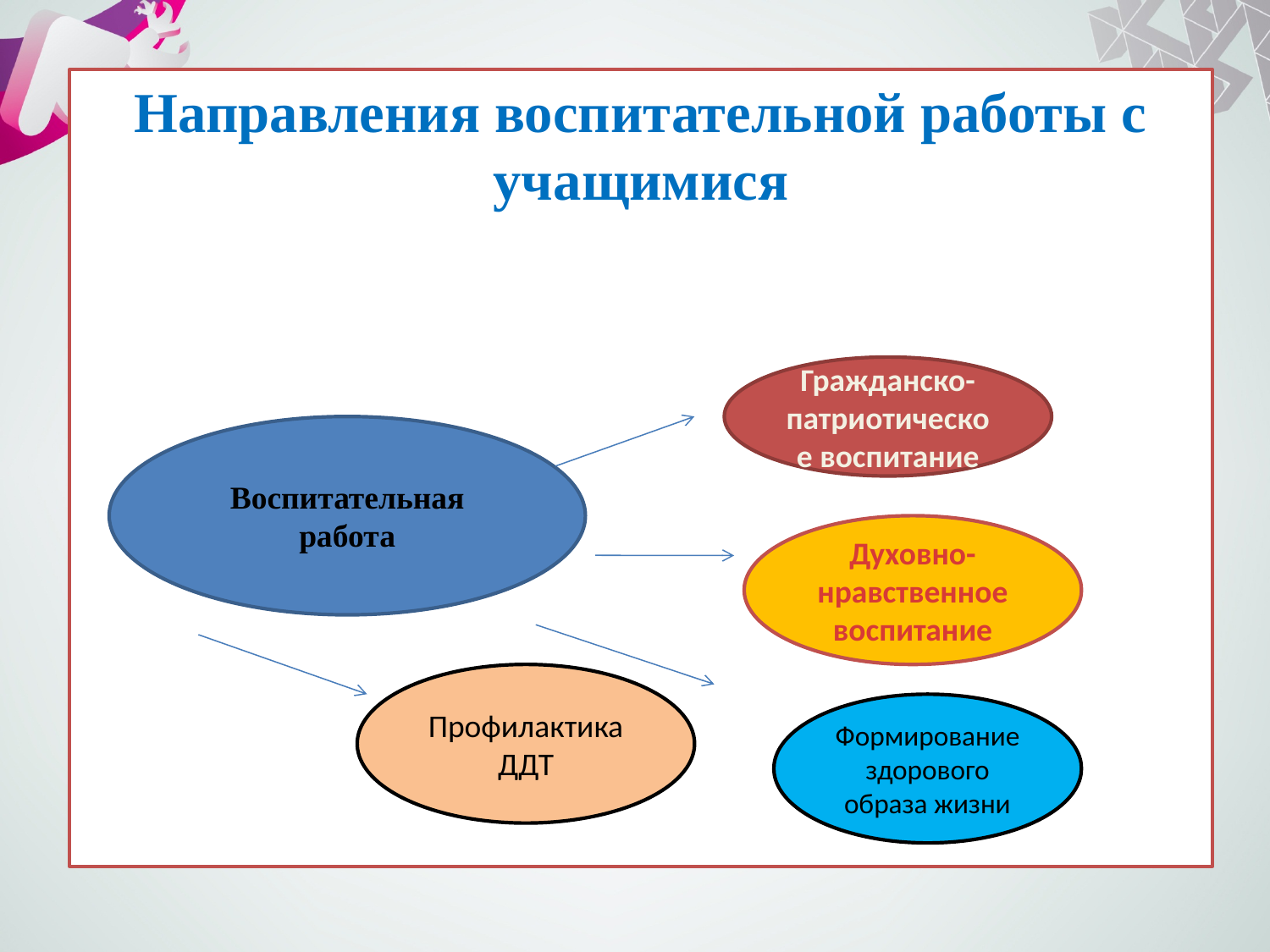

#
Направления воспитательной работы с учащимися

Гражданско-патриотическое воспитание
Воспитательная работа
Духовно-нравственное воспитание

Профилактика ДДТ
Формирование здорового образа жизни